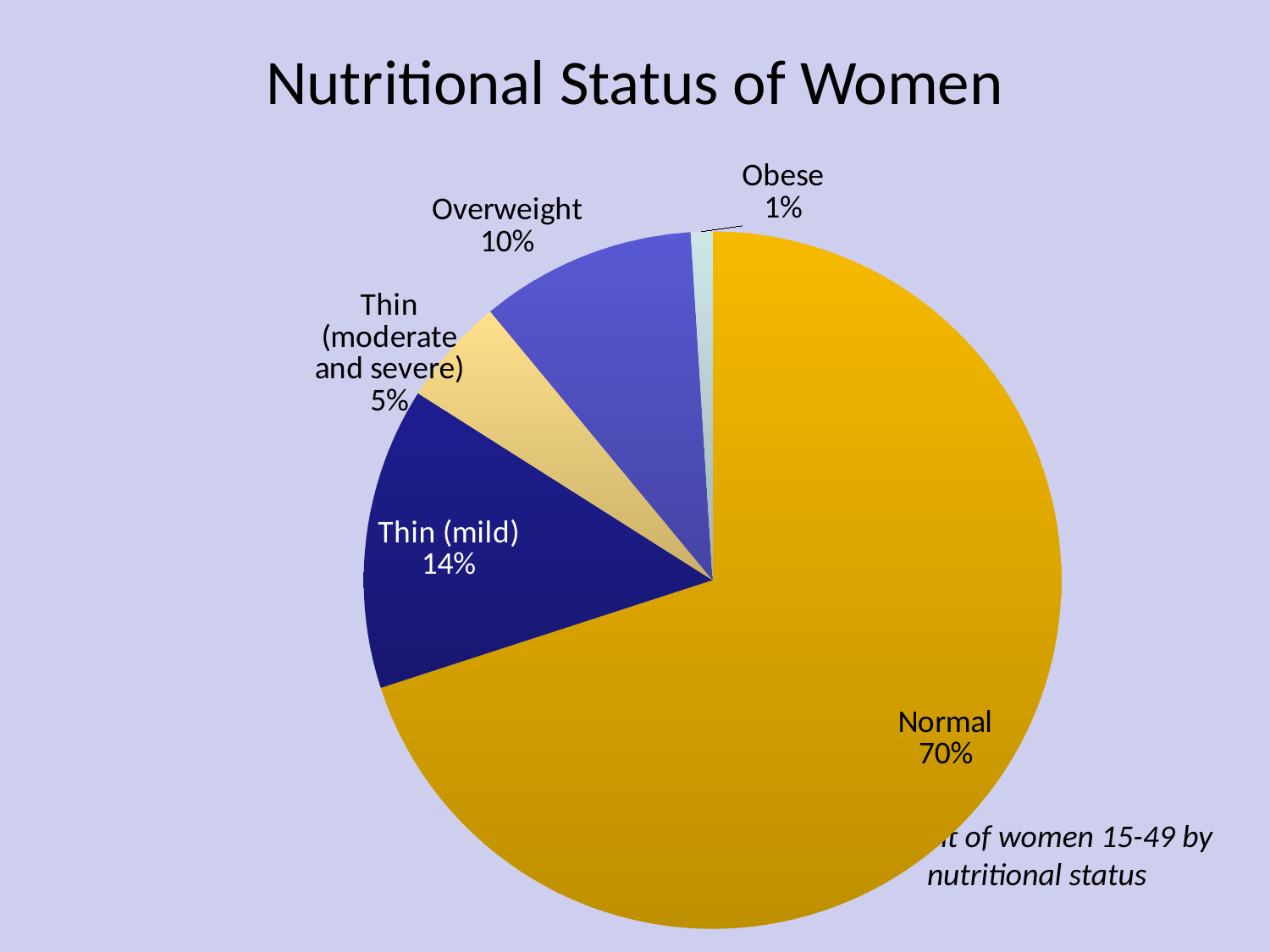

# Nutritional Status of Women

### Chart

| Category | Sales |
|---|---|
| Normal | 70.0 |
| Thin (mild) | 14.0 |
| Thin (moderate and severe) | 5.0 |
| Overweight | 10.0 |
| Obese | 1.0 |
Percent of women 15-49 by nutritional status